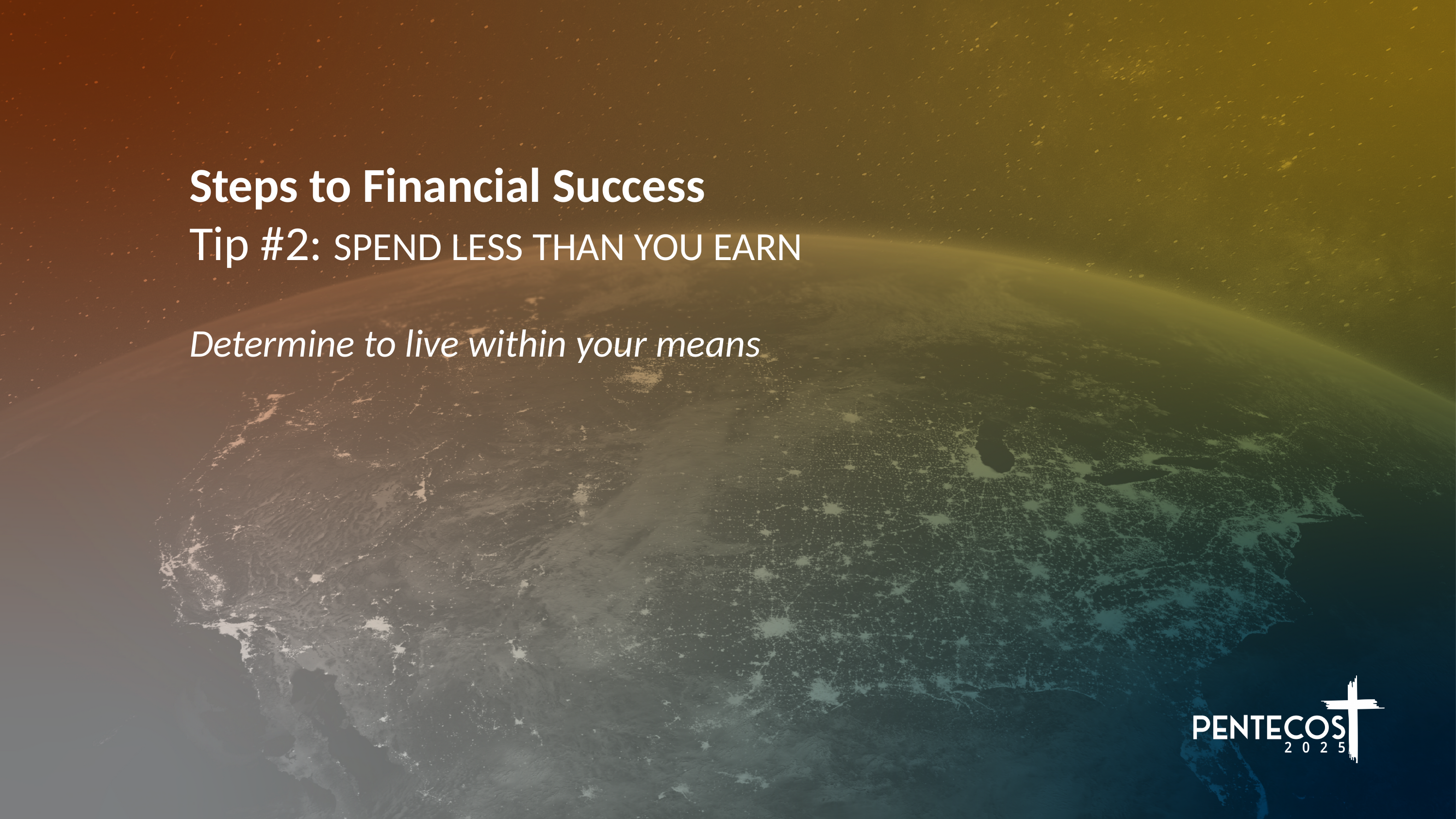

# Steps to Financial Success Tip #2: SPEND LESS THAN YOU EARN Determine to live within your means